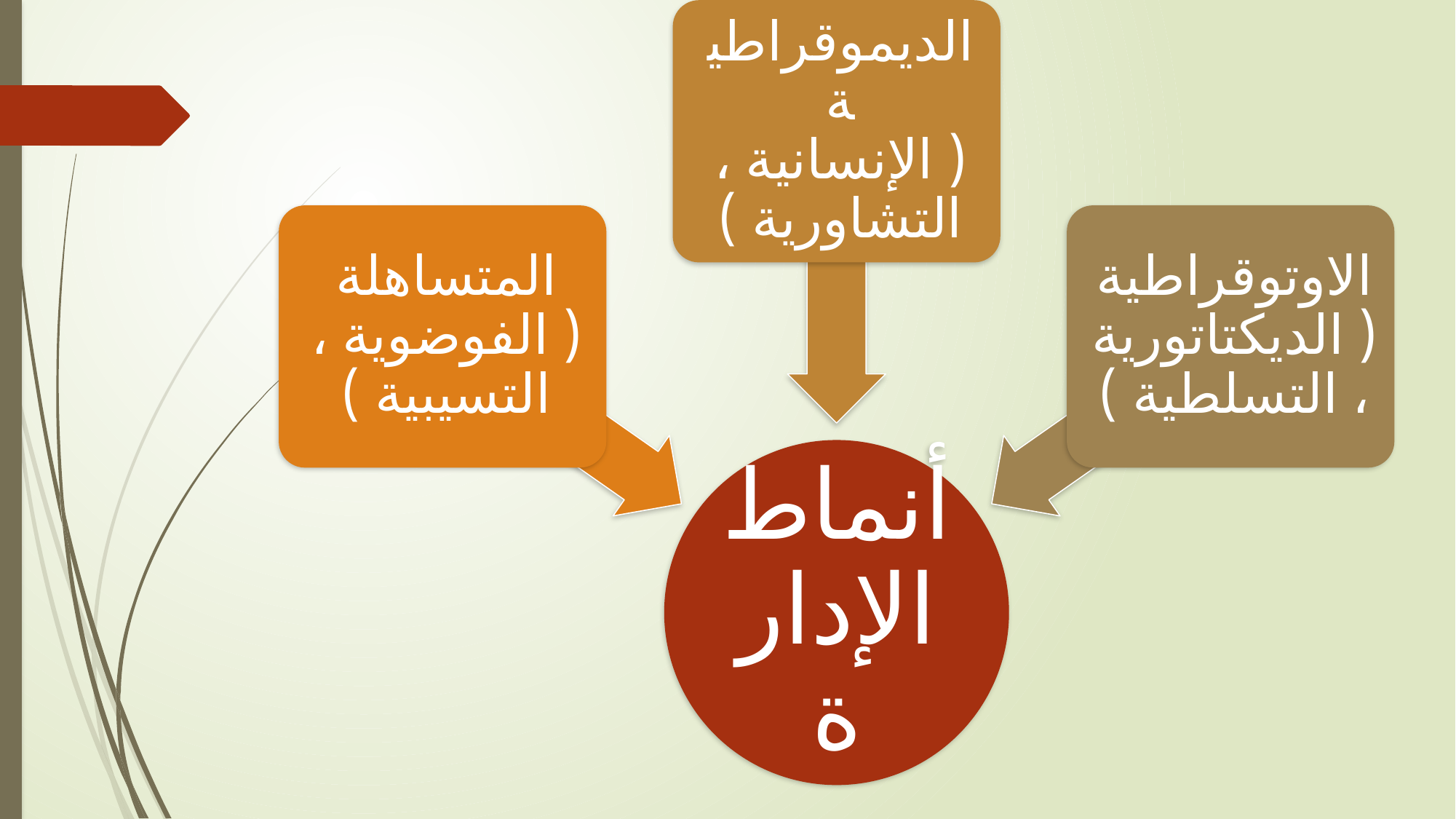

أنماط الإدارة
المتساهلة ( الفوضوية ، التسيبية )
الديموقراطية ( الإنسانية ، التشاورية )
الاوتوقراطية ( الديكتاتورية ، التسلطية )